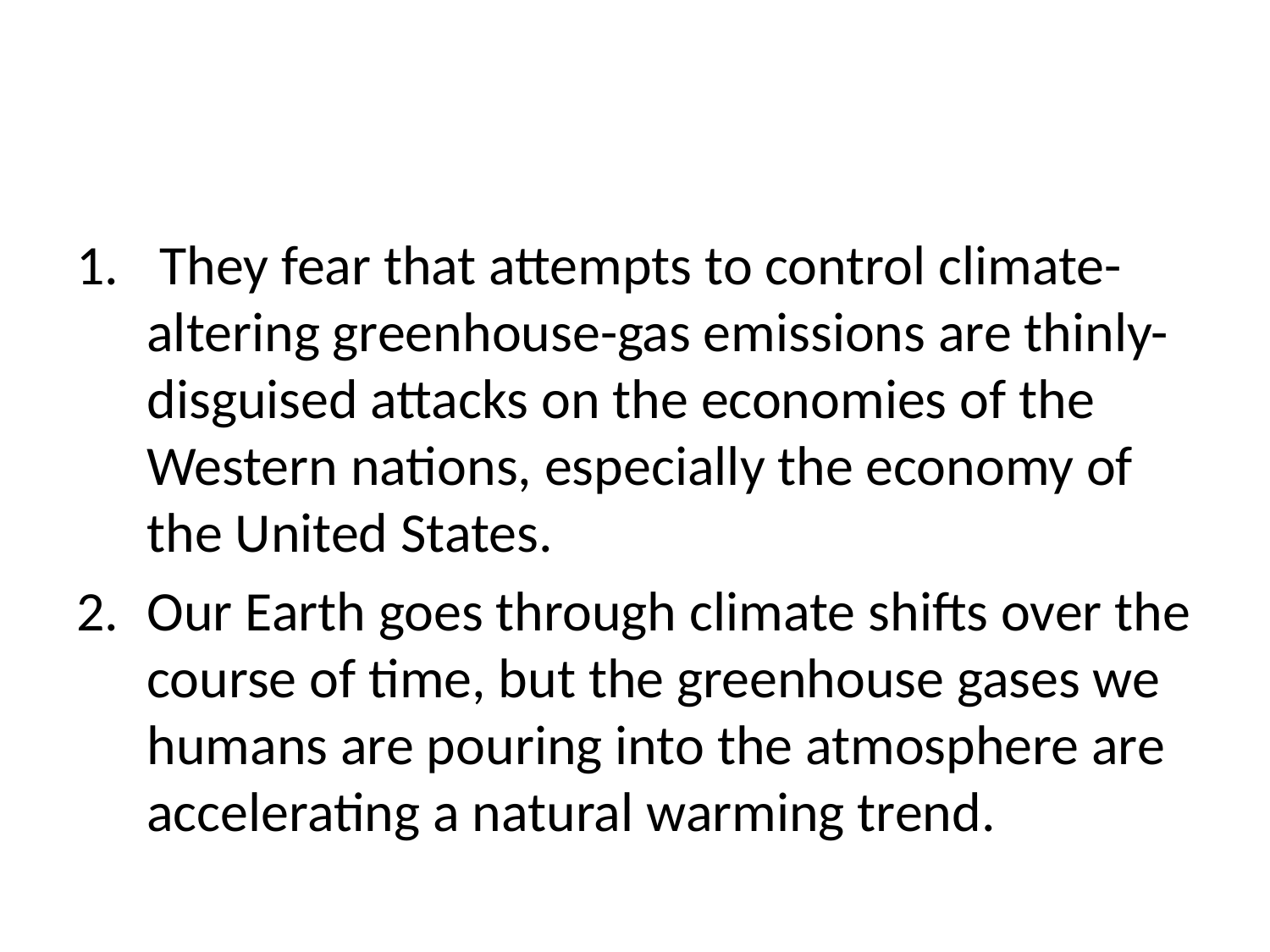

#
 They fear that attempts to control climate-altering greenhouse-gas emissions are thinly-disguised attacks on the economies of the Western nations, especially the economy of the United States.
Our Earth goes through climate shifts over the course of time, but the greenhouse gases we humans are pouring into the atmosphere are accelerating a natural warming trend.